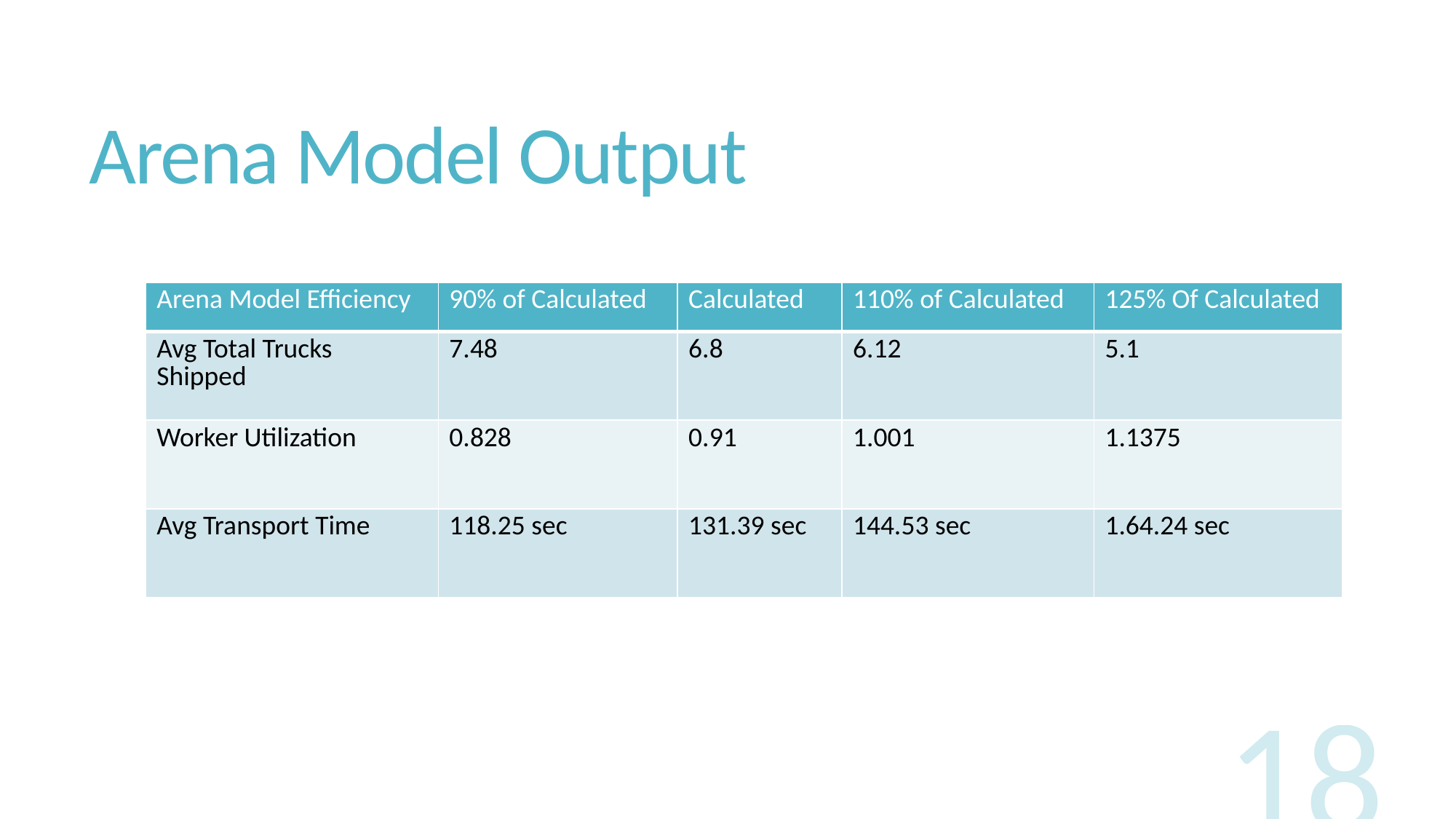

# Arena Model Output
| Arena Model Efficiency | 90% of Calculated | Calculated | 110% of Calculated | 125% Of Calculated |
| --- | --- | --- | --- | --- |
| Avg Total Trucks Shipped | 7.48 | 6.8 | 6.12 | 5.1 |
| Worker Utilization | 0.828 | 0.91 | 1.001 | 1.1375 |
| Avg Transport Time | 118.25 sec | 131.39 sec | 144.53 sec | 1.64.24 sec |
18